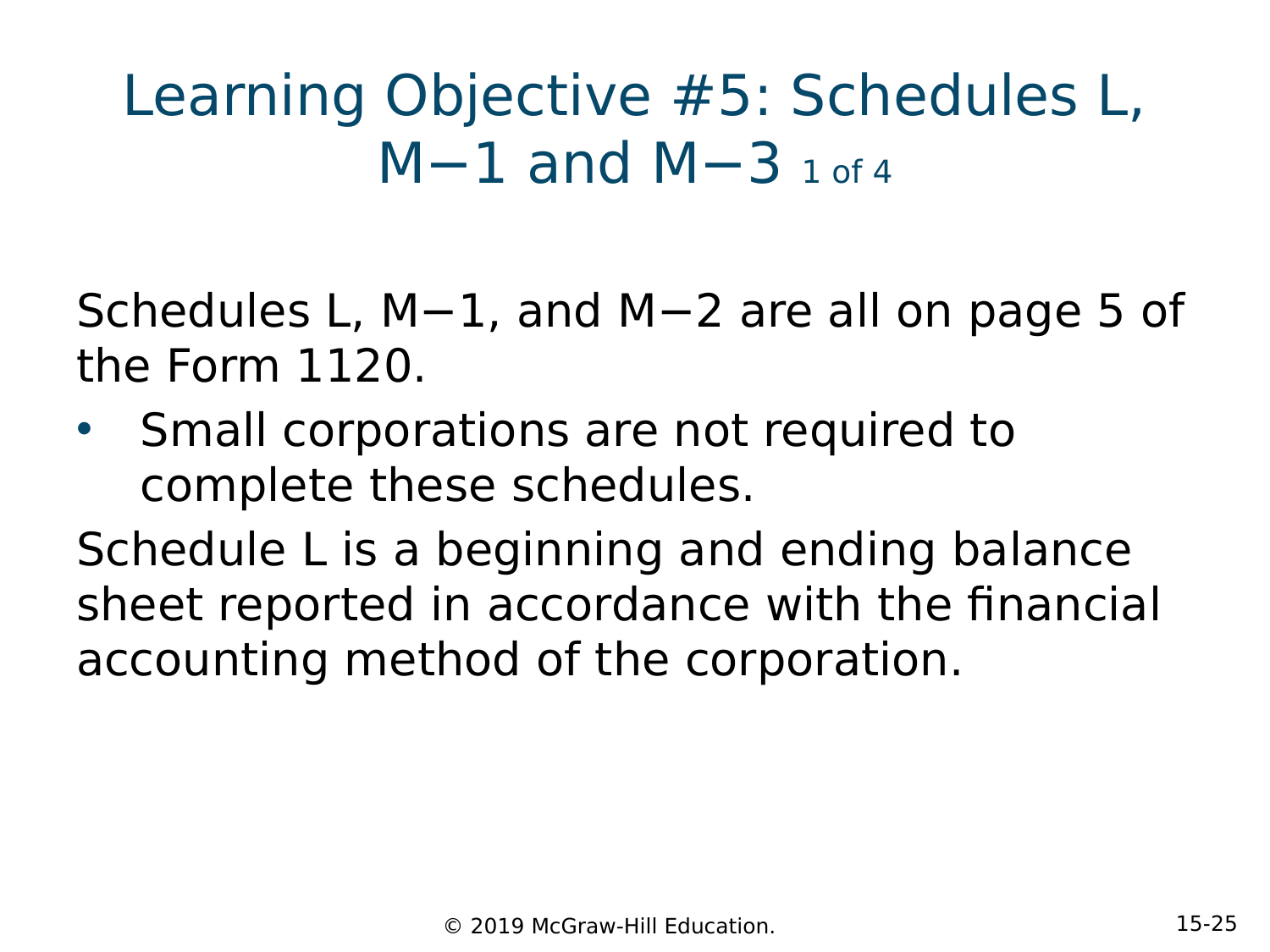

# Learning Objective #5: Schedules L, M−1 and M−3 1 of 4
Schedules L, M−1, and M−2 are all on page 5 of the Form 1120.
Small corporations are not required to complete these schedules.
Schedule L is a beginning and ending balance sheet reported in accordance with the financial accounting method of the corporation.